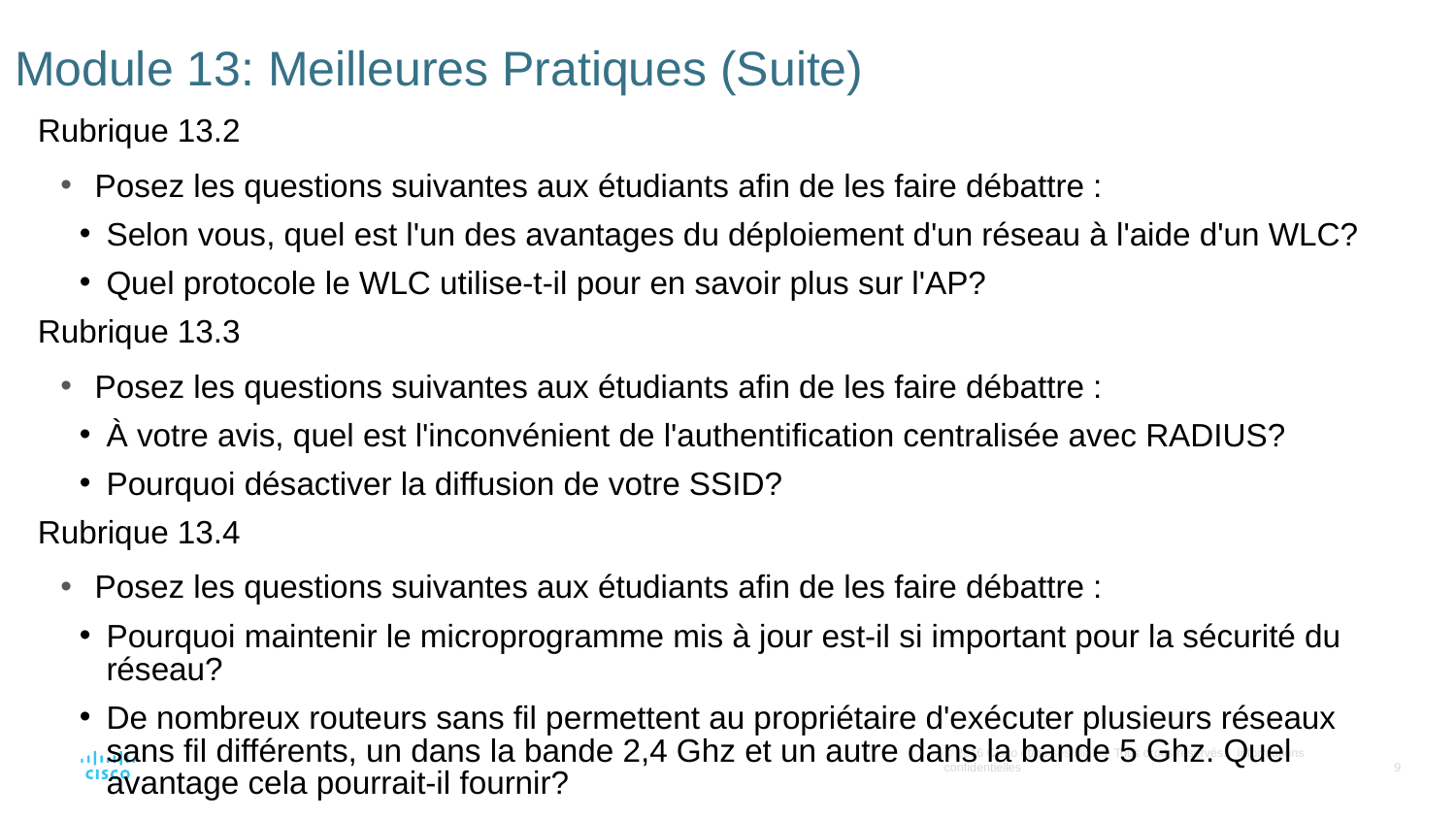

# Module 13: Meilleures Pratiques (Suite)
Rubrique 13.2
Posez les questions suivantes aux étudiants afin de les faire débattre :
Selon vous, quel est l'un des avantages du déploiement d'un réseau à l'aide d'un WLC?
Quel protocole le WLC utilise-t-il pour en savoir plus sur l'AP?
Rubrique 13.3
Posez les questions suivantes aux étudiants afin de les faire débattre :
À votre avis, quel est l'inconvénient de l'authentification centralisée avec RADIUS?
Pourquoi désactiver la diffusion de votre SSID?
Rubrique 13.4
Posez les questions suivantes aux étudiants afin de les faire débattre :
Pourquoi maintenir le microprogramme mis à jour est-il si important pour la sécurité du réseau?
De nombreux routeurs sans fil permettent au propriétaire d'exécuter plusieurs réseaux sans fil différents, un dans la bande 2,4 Ghz et un autre dans la bande 5 Ghz. Quel avantage cela pourrait-il fournir?